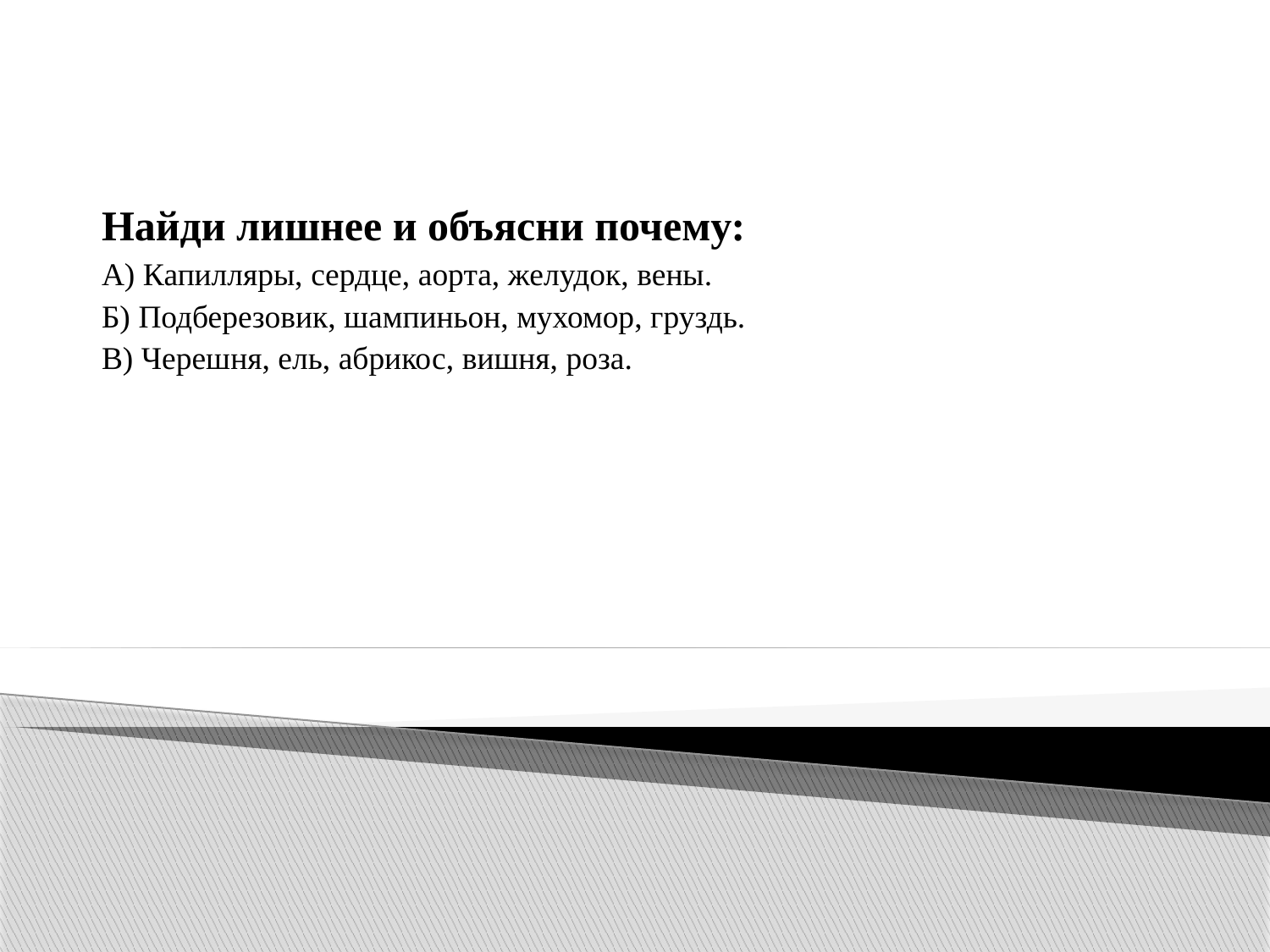

Найди лишнее и объясни почему:
А) Капилляры, сердце, аорта, желудок, вены.
Б) Подберезовик, шампиньон, мухомор, груздь.
В) Черешня, ель, абрикос, вишня, роза.